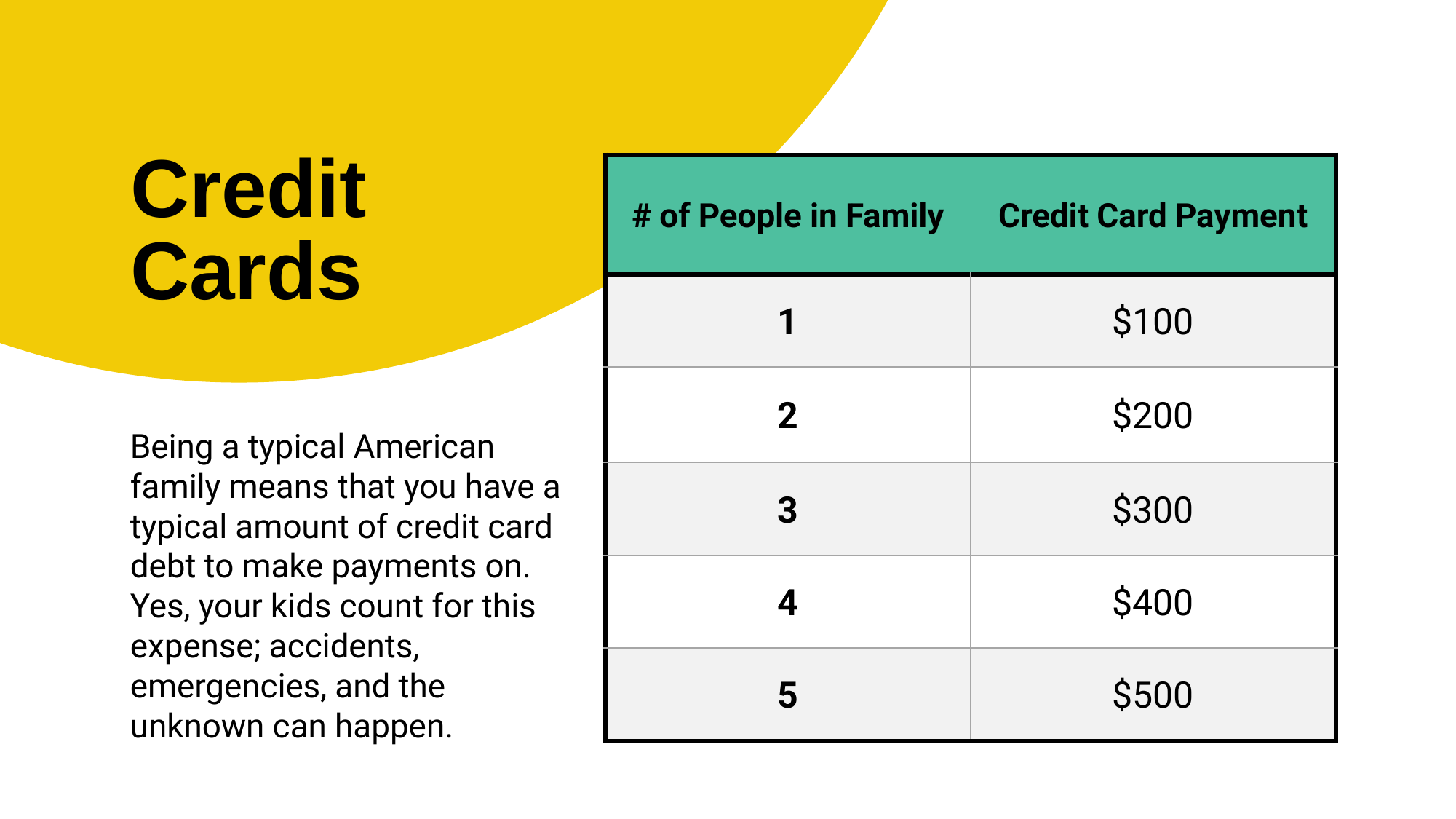

Credit Cards
| # of People in Family | Credit Card Payment |
| --- | --- |
| 1 | $100 |
| 2 | $200 |
| 3 | $300 |
| 4 | $400 |
| 5 | $500 |
Being a typical American family means that you have a typical amount of credit card debt to make payments on. Yes, your kids count for this expense; accidents, emergencies, and the unknown can happen.